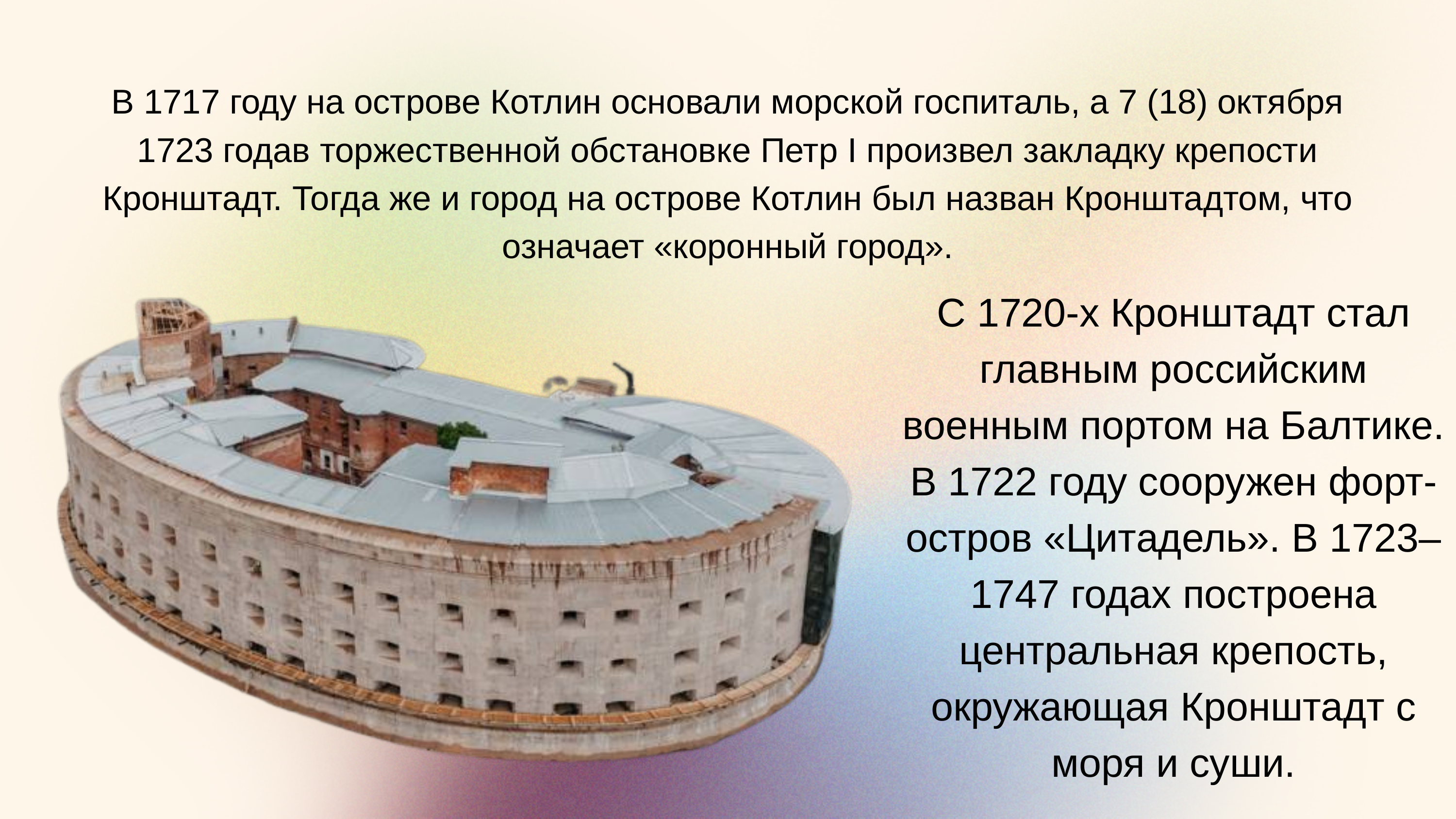

В 1717 году на острове Котлин основали морской госпиталь, а 7 (18) октября 1723 годав торжественной обстановке Петр I произвел закладку крепости Кронштадт. Тогда же и город на острове Котлин был назван Кронштадтом, что означает «коронный город».

С 1720-х Кронштадт стал главным российским военным портом на Балтике. В 1722 году сооружен форт-остров «Цитадель». В 1723–1747 годах построена центральная крепость, окружающая Кронштадт с моря и суши.